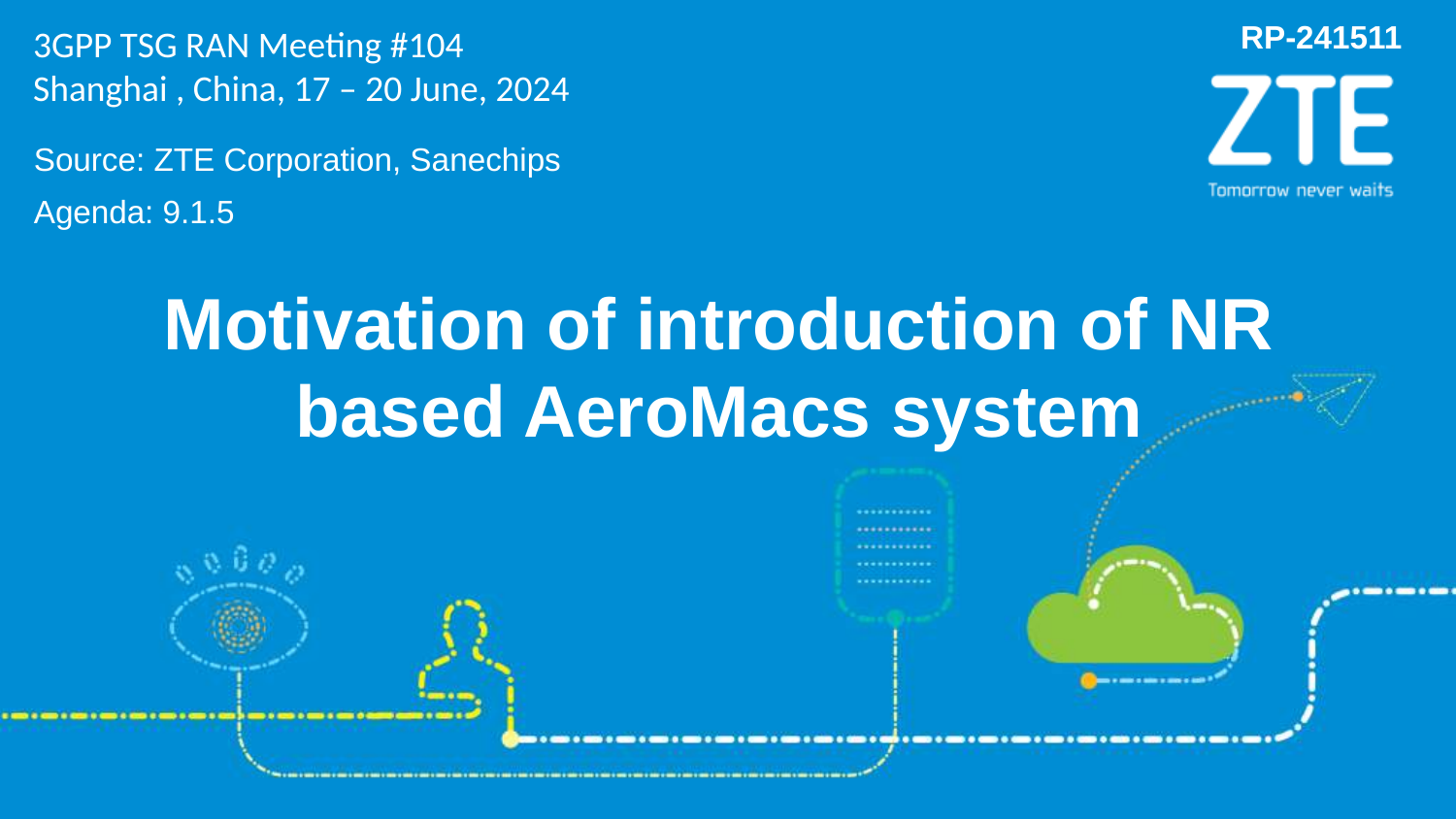

RP-241511
3GPP TSG RAN Meeting #104
Shanghai , China, 17 – 20 June, 2024
Source: ZTE Corporation, Sanechips
Agenda: 9.1.5

Motivation of introduction of NR based AeroMacs system